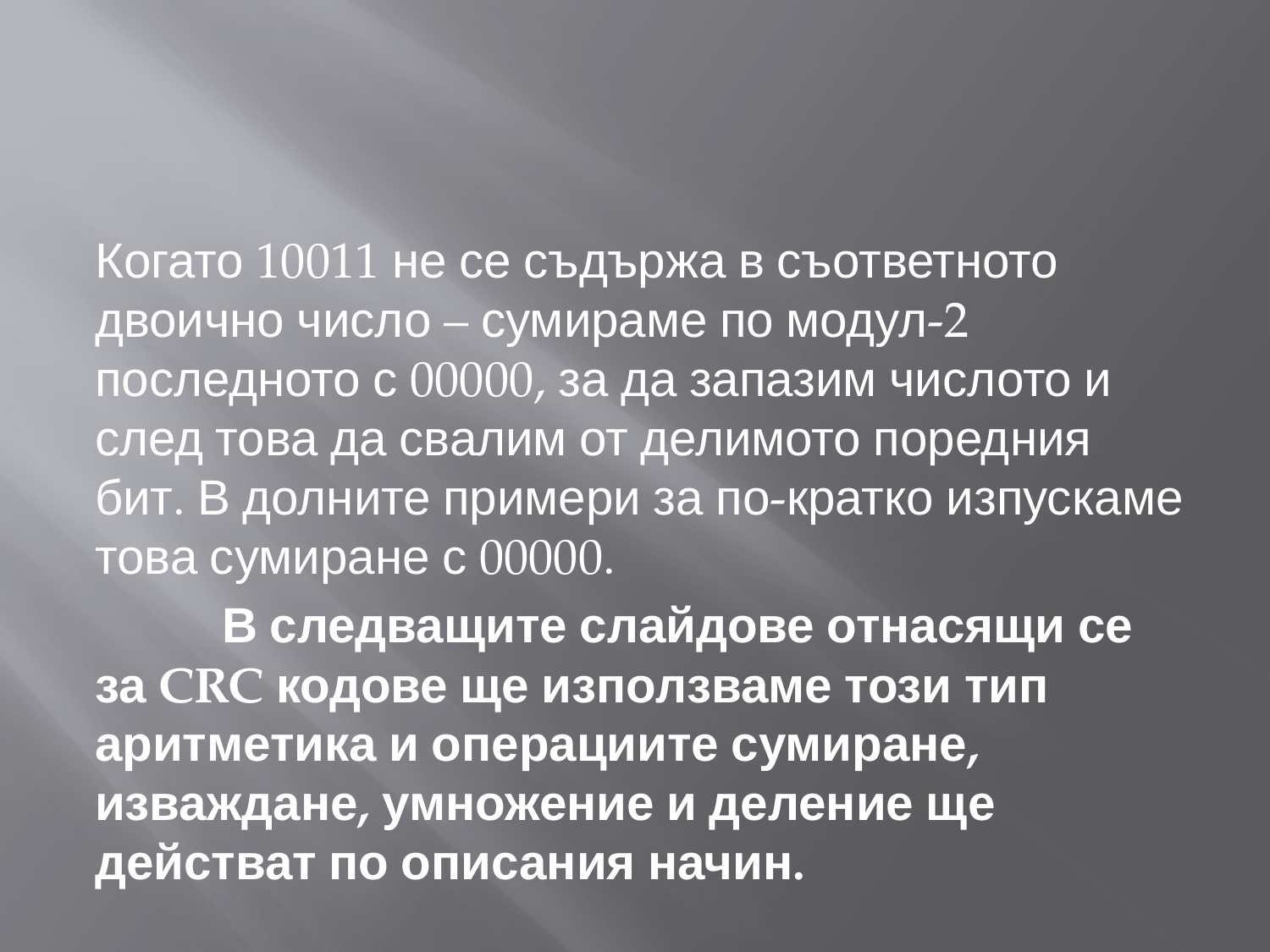

Когато 10011 не се съдържа в съответното двоично число – сумираме по модул-2  последното с 00000, за да запазим числото и след това да свалим от делимото поредния бит. В долните примери за по-кратко изпускаме това сумиране с 00000.
	В следващите слайдове отнасящи се за CRC кодове ще използваме този тип аритметика и операциите сумиране, изваждане, умножение и деление ще действат по описания начин.